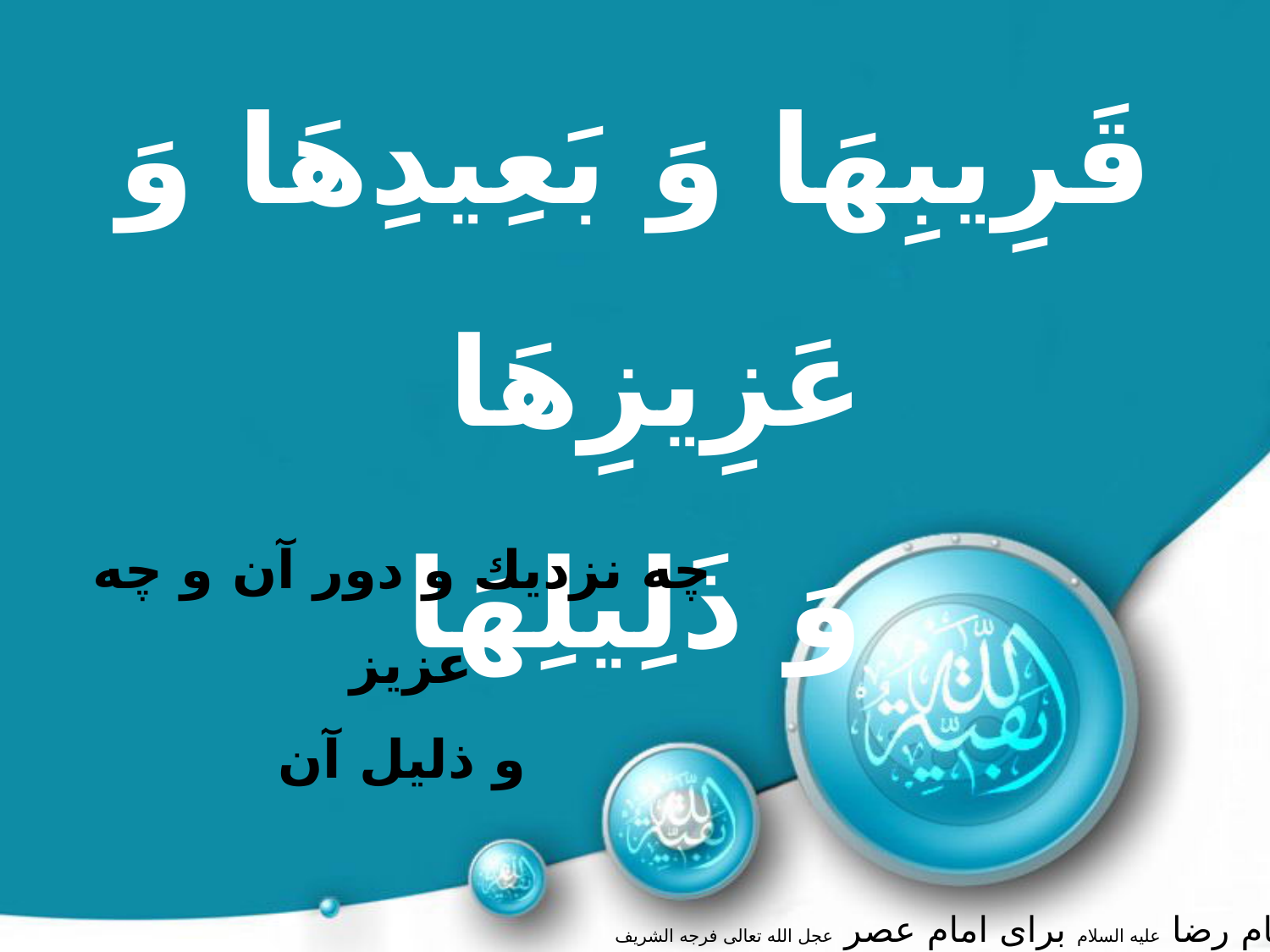

قَرِيبِهَا وَ بَعِيدِهَا وَ عَزِيزِهَا
وَ ذَلِيلِهَا
چه نزديك و دور آن و چه عزيز
و ذليل آن